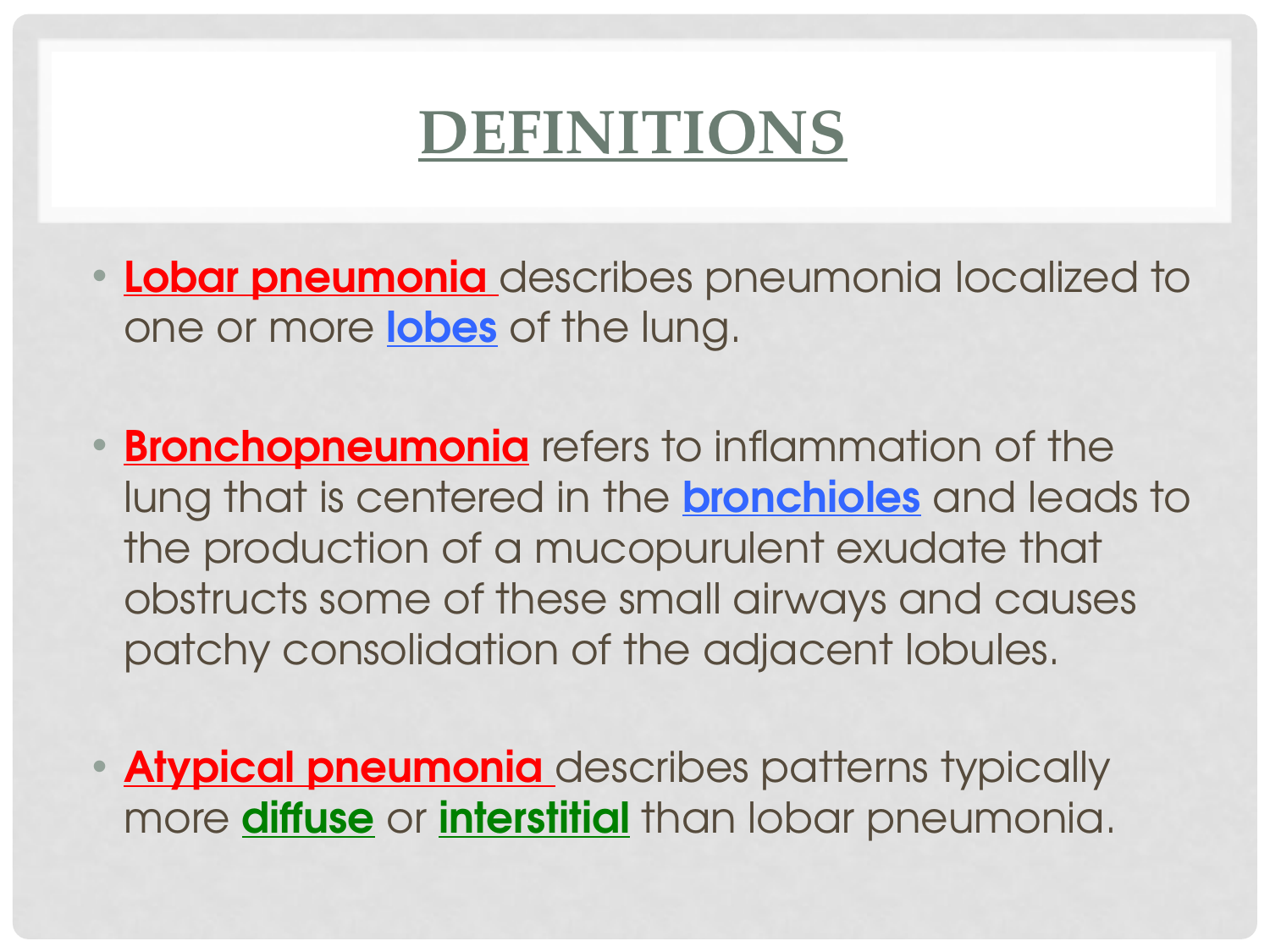

# Definitions
Lobar pneumonia describes pneumonia localized to one or more lobes of the lung.

Bronchopneumonia refers to inflammation of the lung that is centered in the bronchioles and leads to the production of a mucopurulent exudate that obstructs some of these small airways and causes patchy consolidation of the adjacent lobules.

Atypical pneumonia describes patterns typically more diffuse or interstitial than lobar pneumonia.